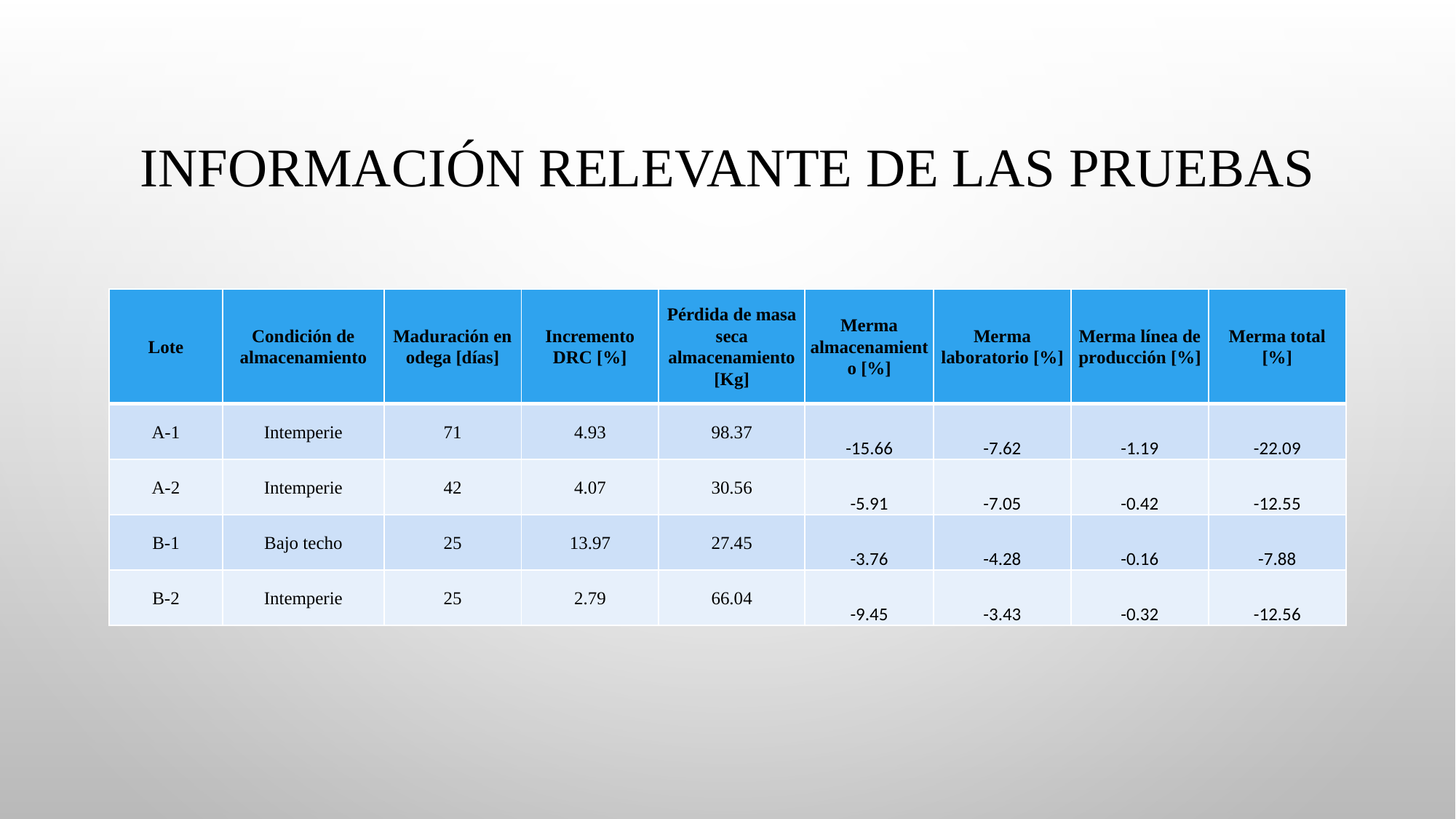

# información relevante de las pruebas
| Lote | Condición de almacenamiento | Maduración en odega [días] | Incremento DRC [%] | Pérdida de masa seca almacenamiento [Kg] | Merma almacenamiento [%] | Merma laboratorio [%] | Merma línea de producción [%] | Merma total [%] |
| --- | --- | --- | --- | --- | --- | --- | --- | --- |
| A-1 | Intemperie | 71 | 4.93 | 98.37 | -15.66 | -7.62 | -1.19 | -22.09 |
| A-2 | Intemperie | 42 | 4.07 | 30.56 | -5.91 | -7.05 | -0.42 | -12.55 |
| B-1 | Bajo techo | 25 | 13.97 | 27.45 | -3.76 | -4.28 | -0.16 | -7.88 |
| B-2 | Intemperie | 25 | 2.79 | 66.04 | -9.45 | -3.43 | -0.32 | -12.56 |